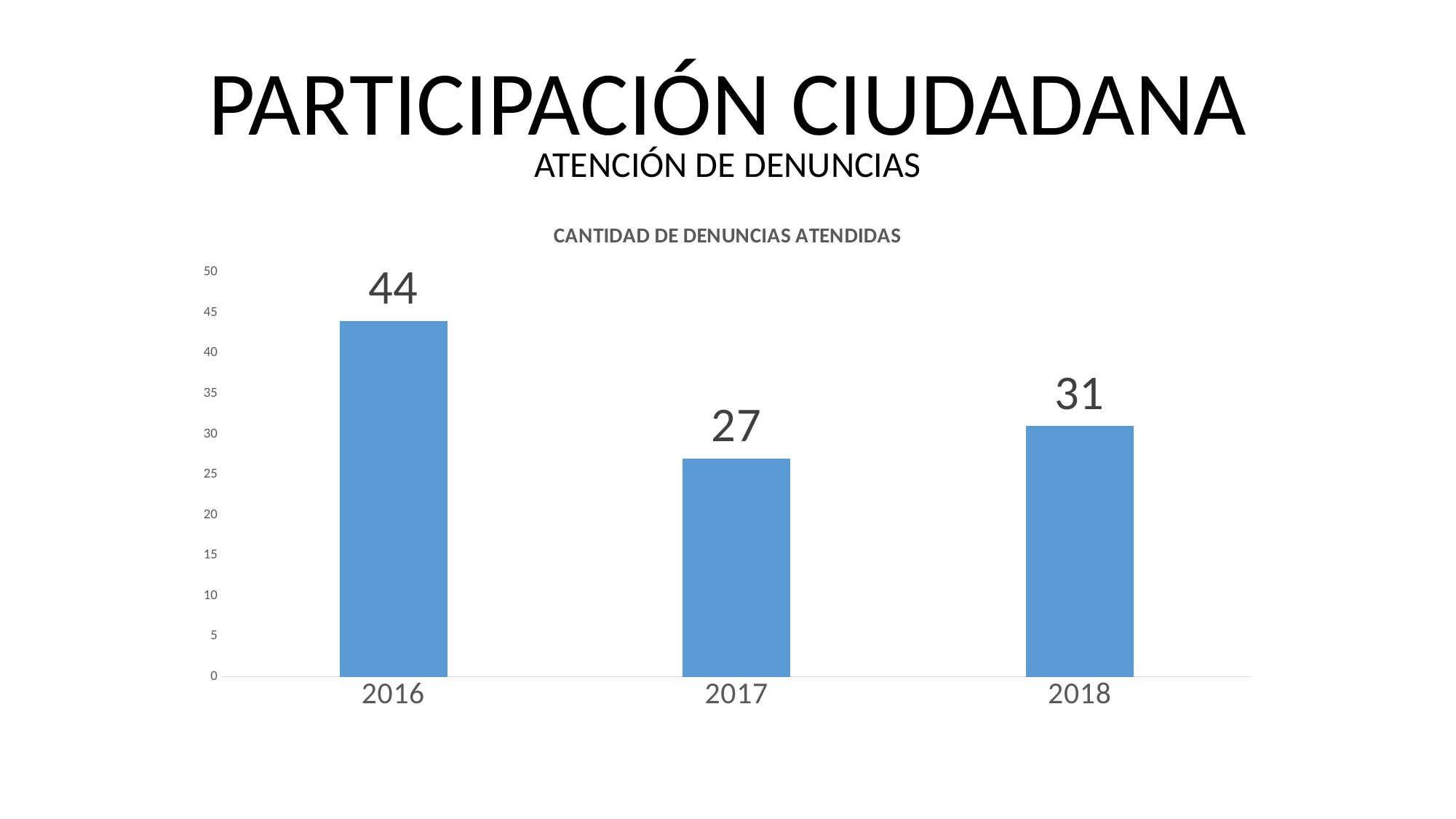

# PARTICIPACIÓN CIUDADANA
ATENCIÓN DE DENUNCIAS

### Chart: CANTIDAD DE DENUNCIAS ATENDIDAS

| Category |  |
|---|---|
| 2016 | 44.0 |
| 2017 | 27.0 |
| 2018 | 31.0 |